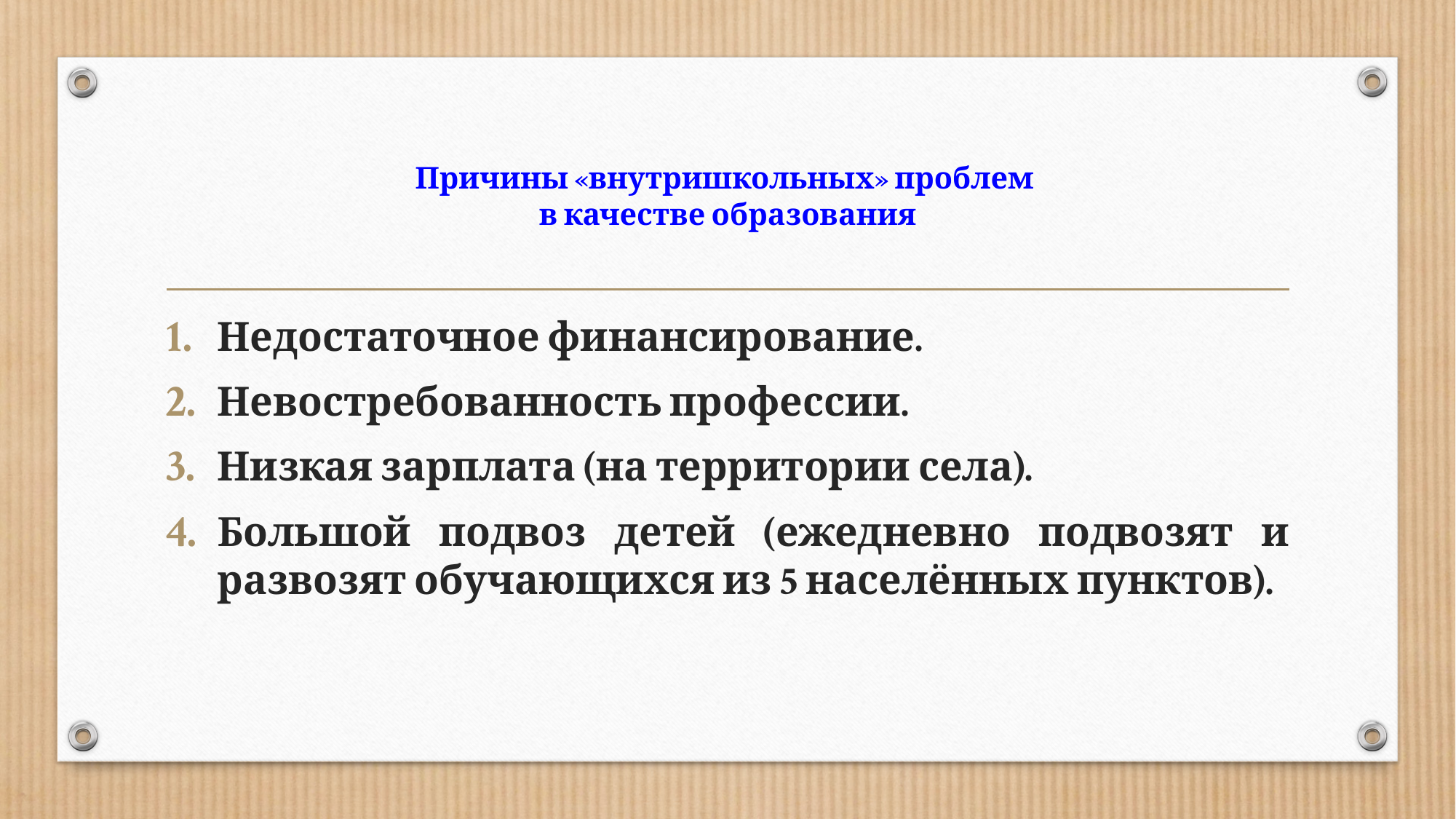

# Причины «внутришкольных» проблем в качестве образования
Недостаточное финансирование.
Невостребованность профессии.
Низкая зарплата (на территории села).
Большой подвоз детей (ежедневно подвозят и развозят обучающихся из 5 населённых пунктов).